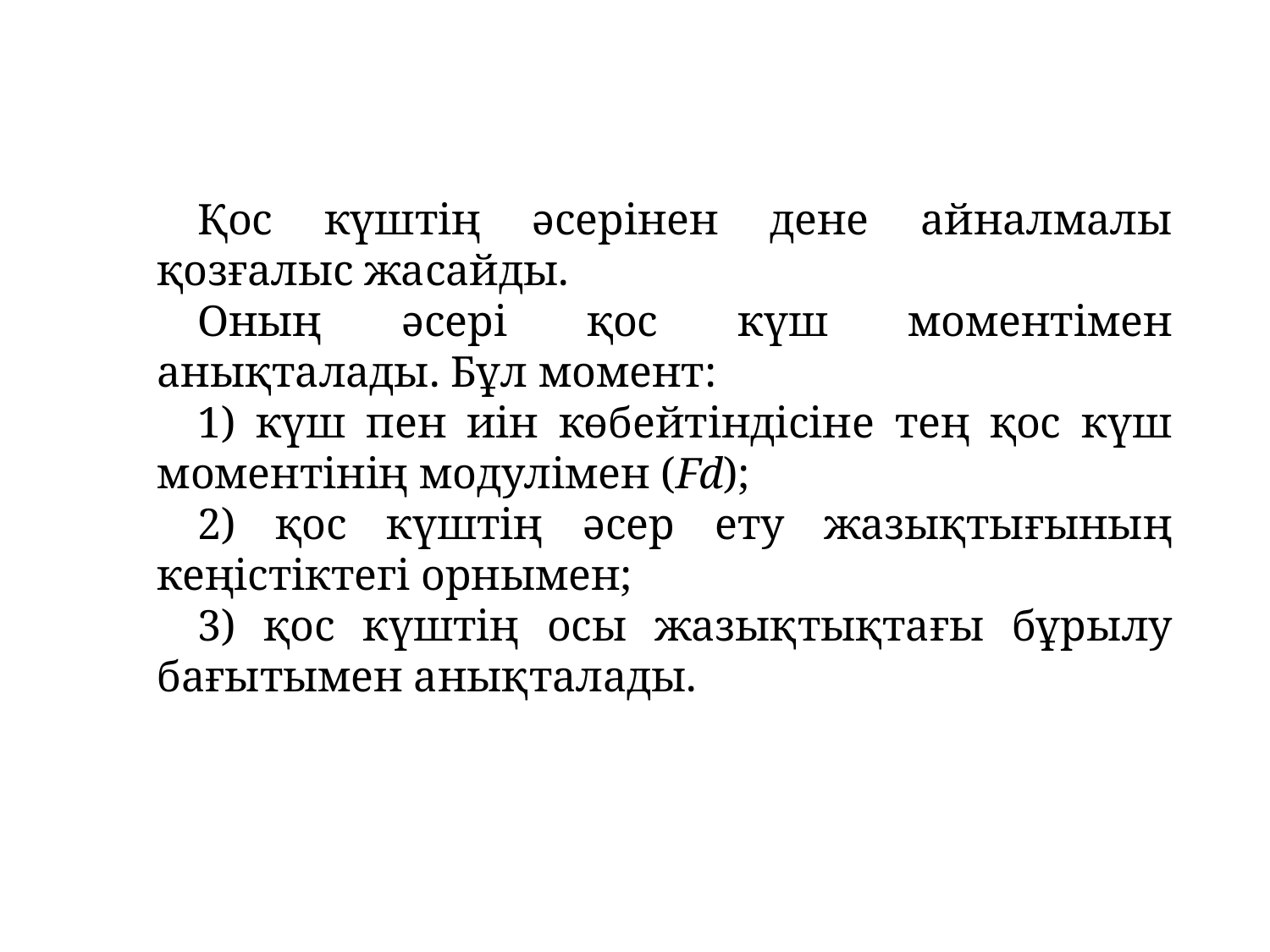

Қос күштің әсерінен дене айналмалы қозғалыс жасайды.
Оның әсері қос күш моментімен анықталады. Бұл момент:
1) күш пен иін көбейтіндісіне тең қос күш моментінің модулімен (Fd);
2) қос күштің әсер ету жазықтығының кеңістіктегі орнымен;
3) қос күштің осы жазықтықтағы бұрылу бағытымен анықталады.